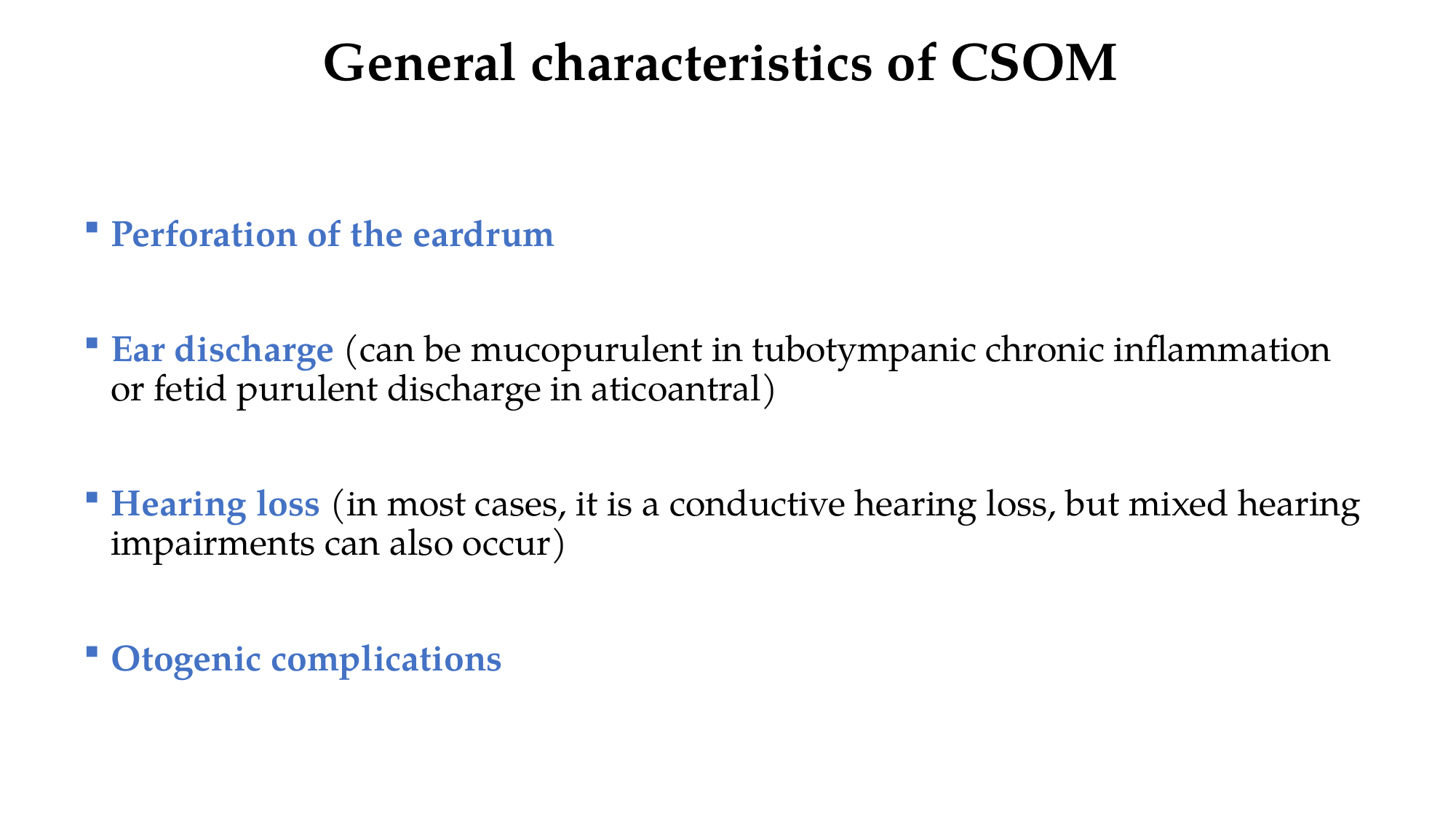

General characteristics of CSOM
Perforation of the eardrum

Ear discharge (can be mucopurulent in tubotympanic chronic inflammation or fetid purulent discharge in aticoantral)

Hearing loss (in most cases, it is a conductive hearing loss, but mixed hearing impairments can also occur)

Otogenic complications